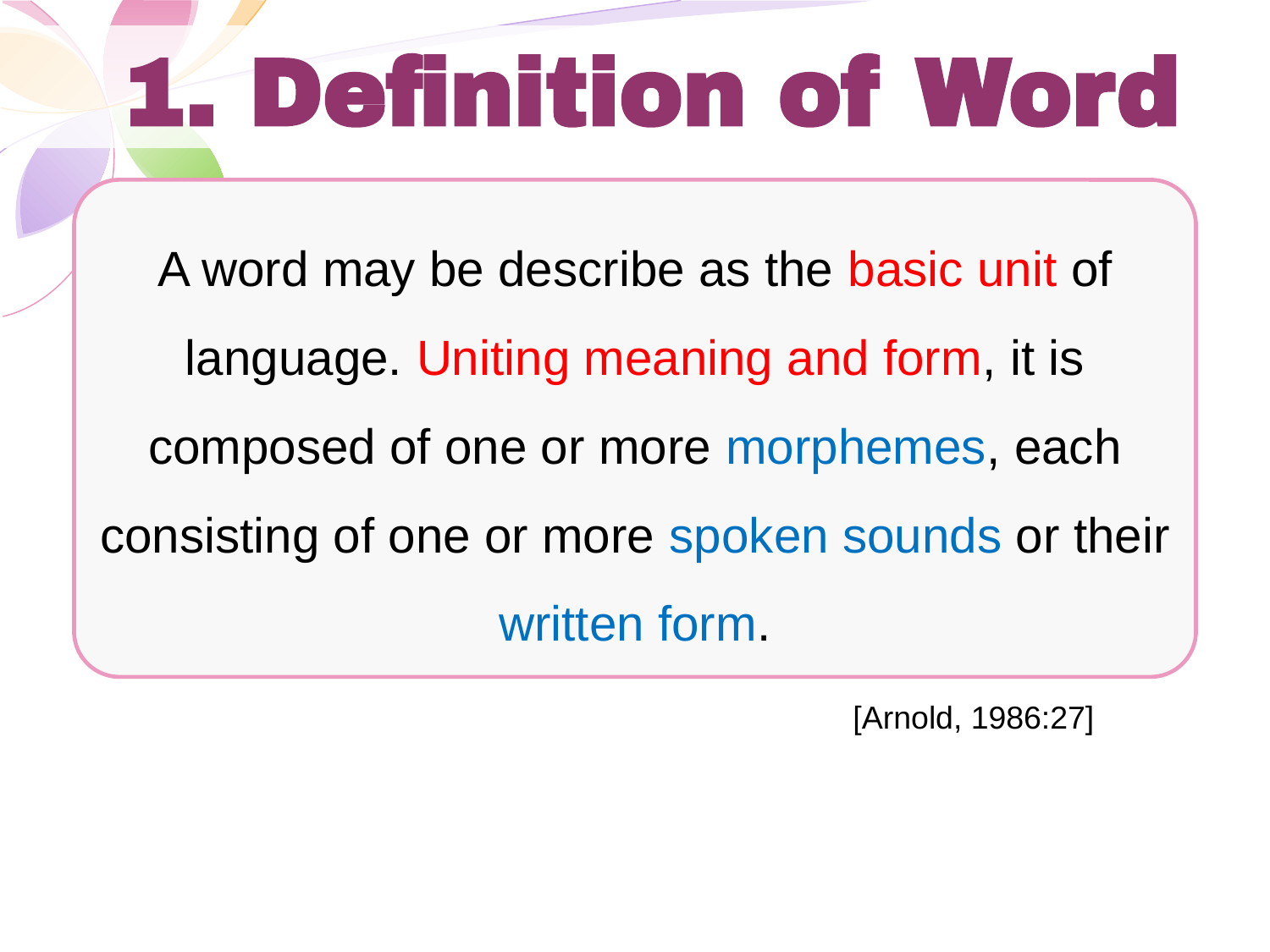

1. Definition of Word

A word may be describe as the basic unit of language. Uniting meaning and form, it is composed of one or more morphemes, each consisting of one or more spoken sounds or their written form.
[Arnold, 1986:27]